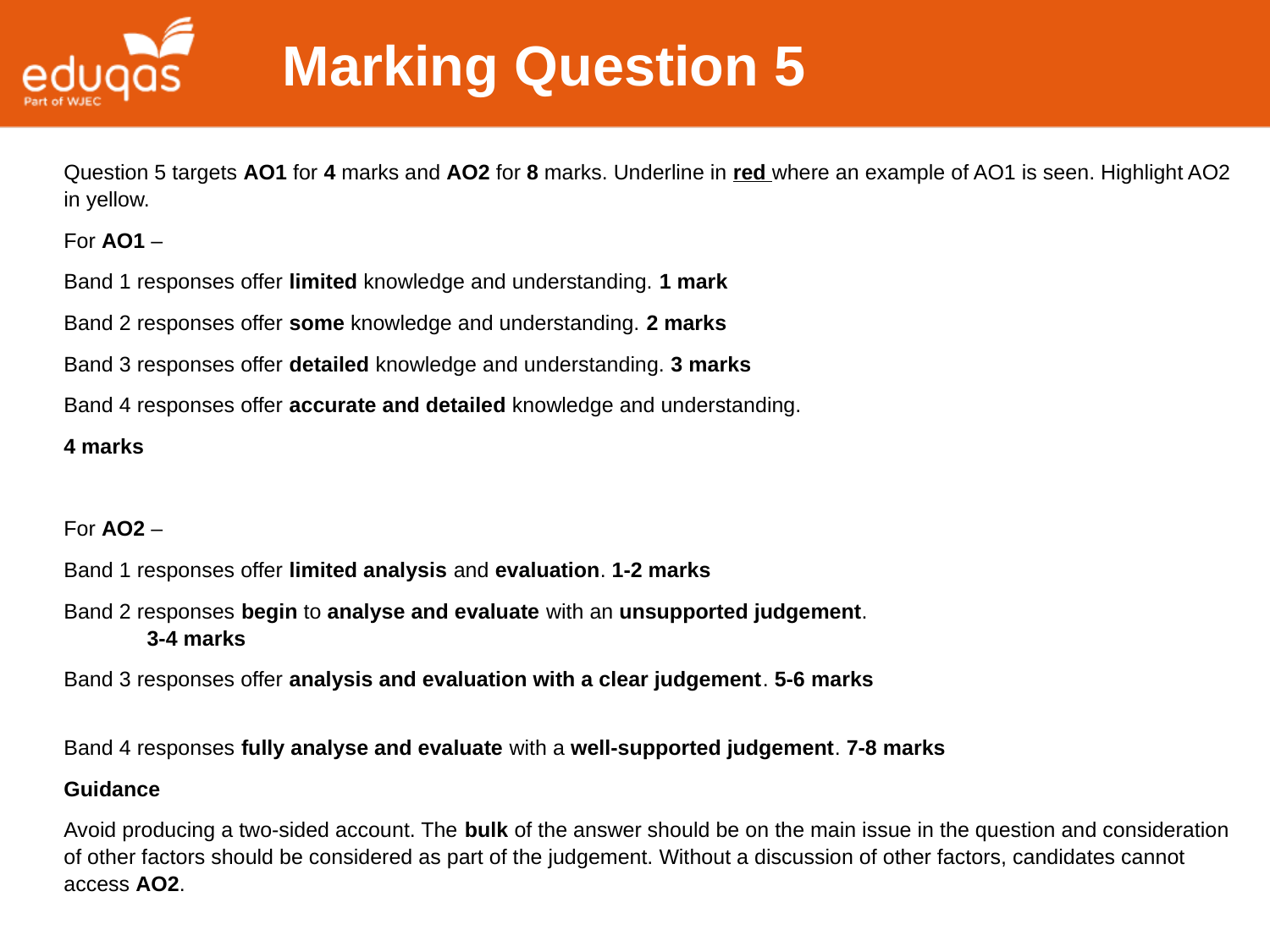

# Marking Question 5
Question 5 targets AO1 for 4 marks and AO2 for 8 marks. Underline in red where an example of AO1 is seen. Highlight AO2 in yellow.
For AO1 –
Band 1 responses offer limited knowledge and understanding. 1 mark
Band 2 responses offer some knowledge and understanding. 2 marks
Band 3 responses offer detailed knowledge and understanding. 3 marks
Band 4 responses offer accurate and detailed knowledge and understanding.
4 marks

For AO2 –
Band 1 responses offer limited analysis and evaluation. 1-2 marks
Band 2 responses begin to analyse and evaluate with an unsupported judgement.                                                                             3-4 marks
Band 3 responses offer analysis and evaluation with a clear judgement. 5-6 marks
Band 4 responses fully analyse and evaluate with a well-supported judgement. 7-8 marks
Guidance
Avoid producing a two-sided account. The bulk of the answer should be on the main issue in the question and consideration of other factors should be considered as part of the judgement. Without a discussion of other factors, candidates cannot access AO2.